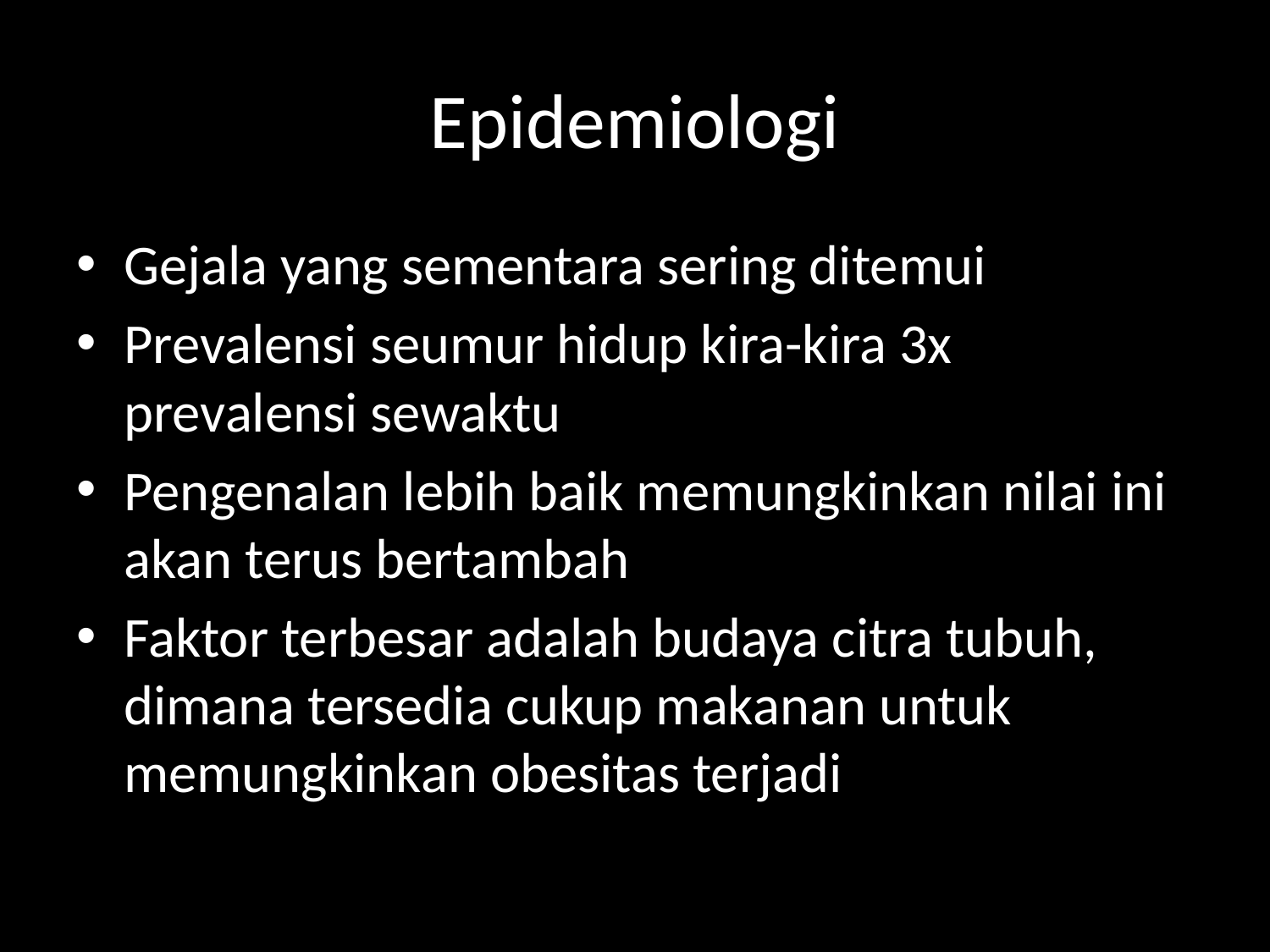

# Epidemiologi
Gejala yang sementara sering ditemui
Prevalensi seumur hidup kira-kira 3x prevalensi sewaktu
Pengenalan lebih baik memungkinkan nilai ini akan terus bertambah
Faktor terbesar adalah budaya citra tubuh, dimana tersedia cukup makanan untuk memungkinkan obesitas terjadi